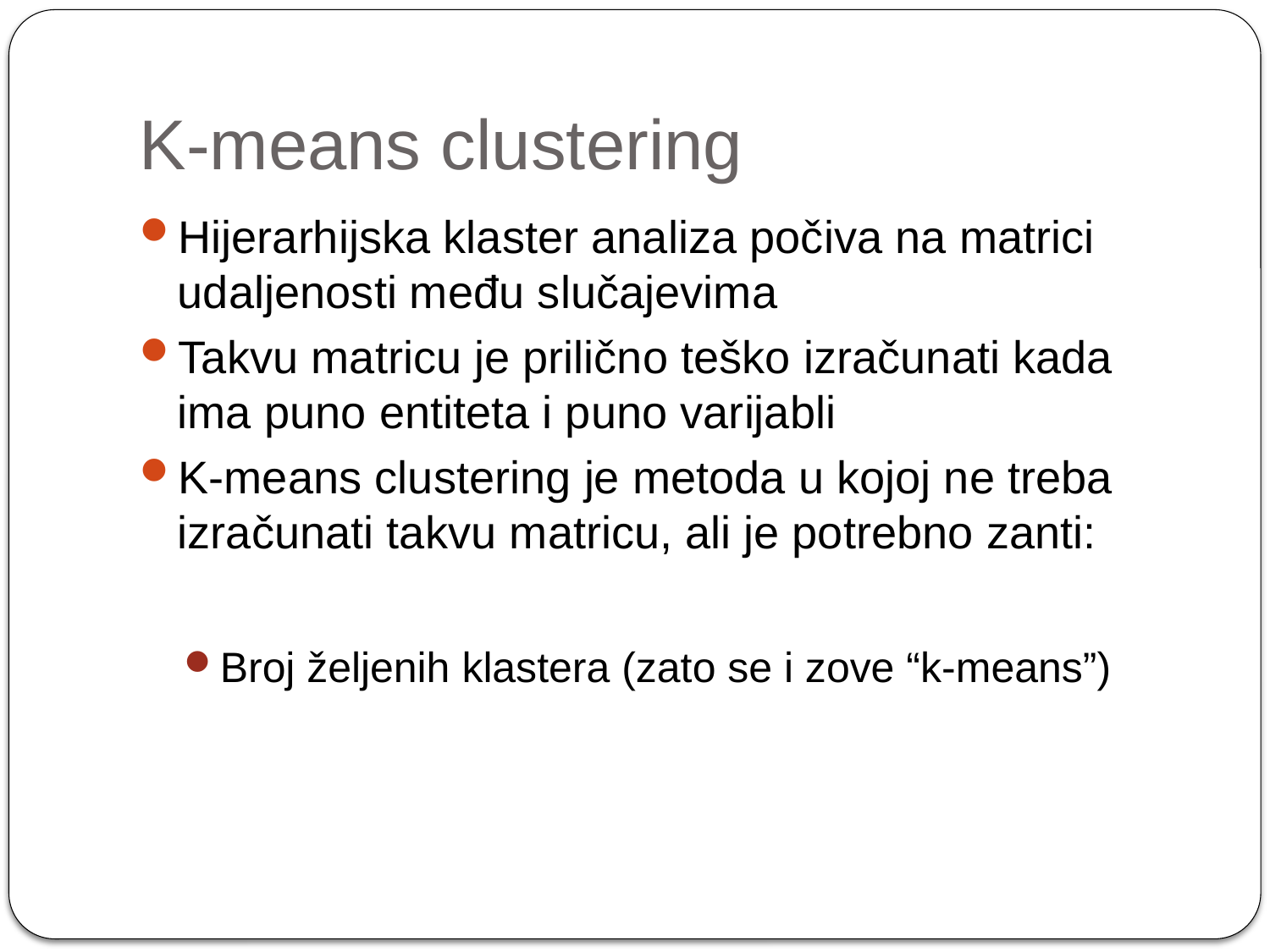

# K-means clustering
Hijerarhijska klaster analiza počiva na matrici udaljenosti među slučajevima
Takvu matricu je prilično teško izračunati kada ima puno entiteta i puno varijabli
K-means clustering je metoda u kojoj ne treba izračunati takvu matricu, ali je potrebno zanti:

Broj željenih klastera (zato se i zove “k-means”)